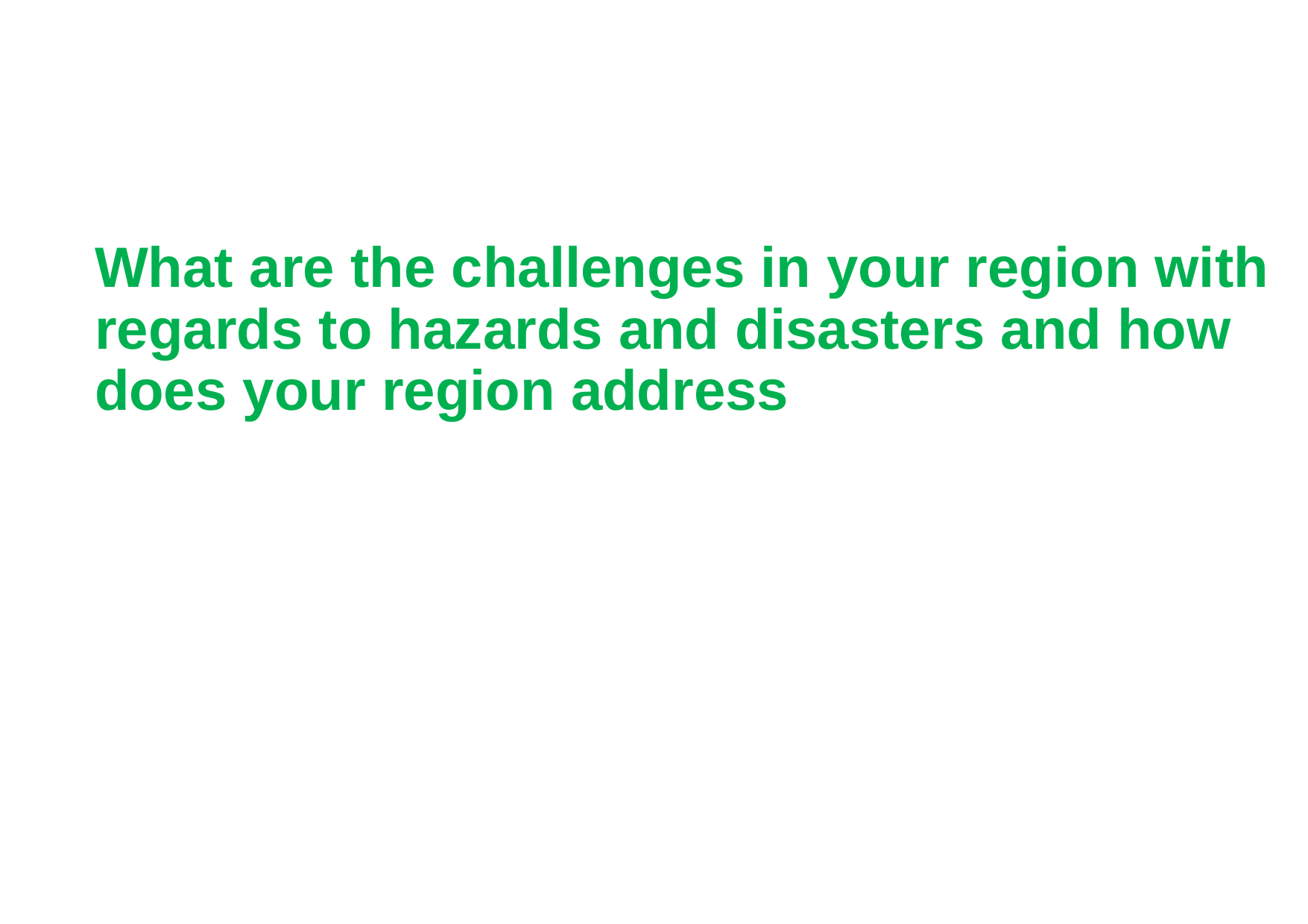

# What are the challenges in your region with regards to hazards and disasters and how does your region address